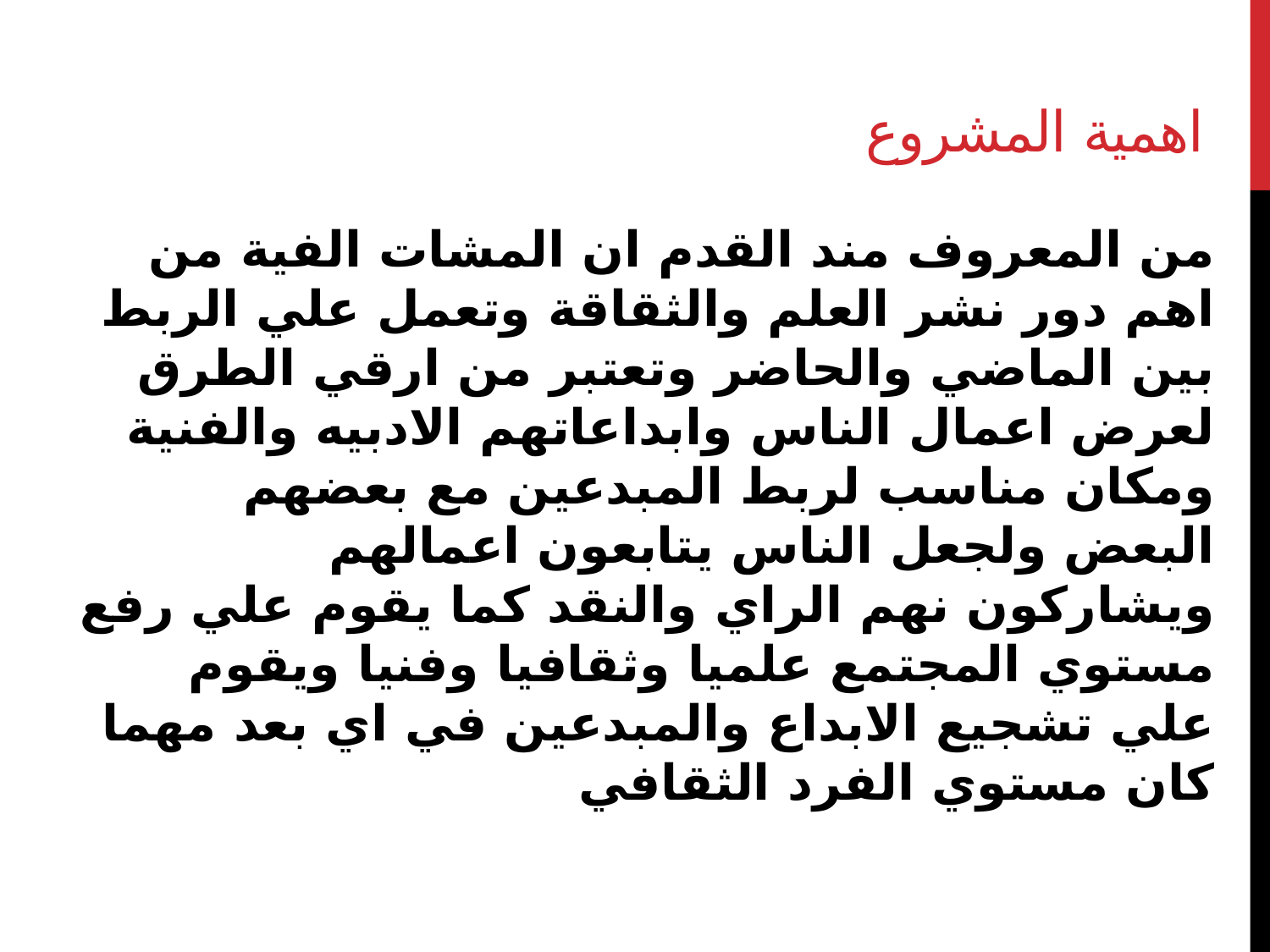

# اهمية المشروع
من المعروف مند القدم ان المشات الفية من اهم دور نشر العلم والثقاقة وتعمل علي الربط بين الماضي والحاضر وتعتبر من ارقي الطرق لعرض اعمال الناس وابداعاتهم الادبيه والفنية ومكان مناسب لربط المبدعين مع بعضهم  البعض ولجعل الناس يتابعون اعمالهم ويشاركون نهم الراي والنقد كما يقوم علي رفع مستوي المجتمع علميا وثقافيا وفنيا ويقوم علي تشجيع الابداع والمبدعين في اي بعد مهما كان مستوي الفرد الثقافي